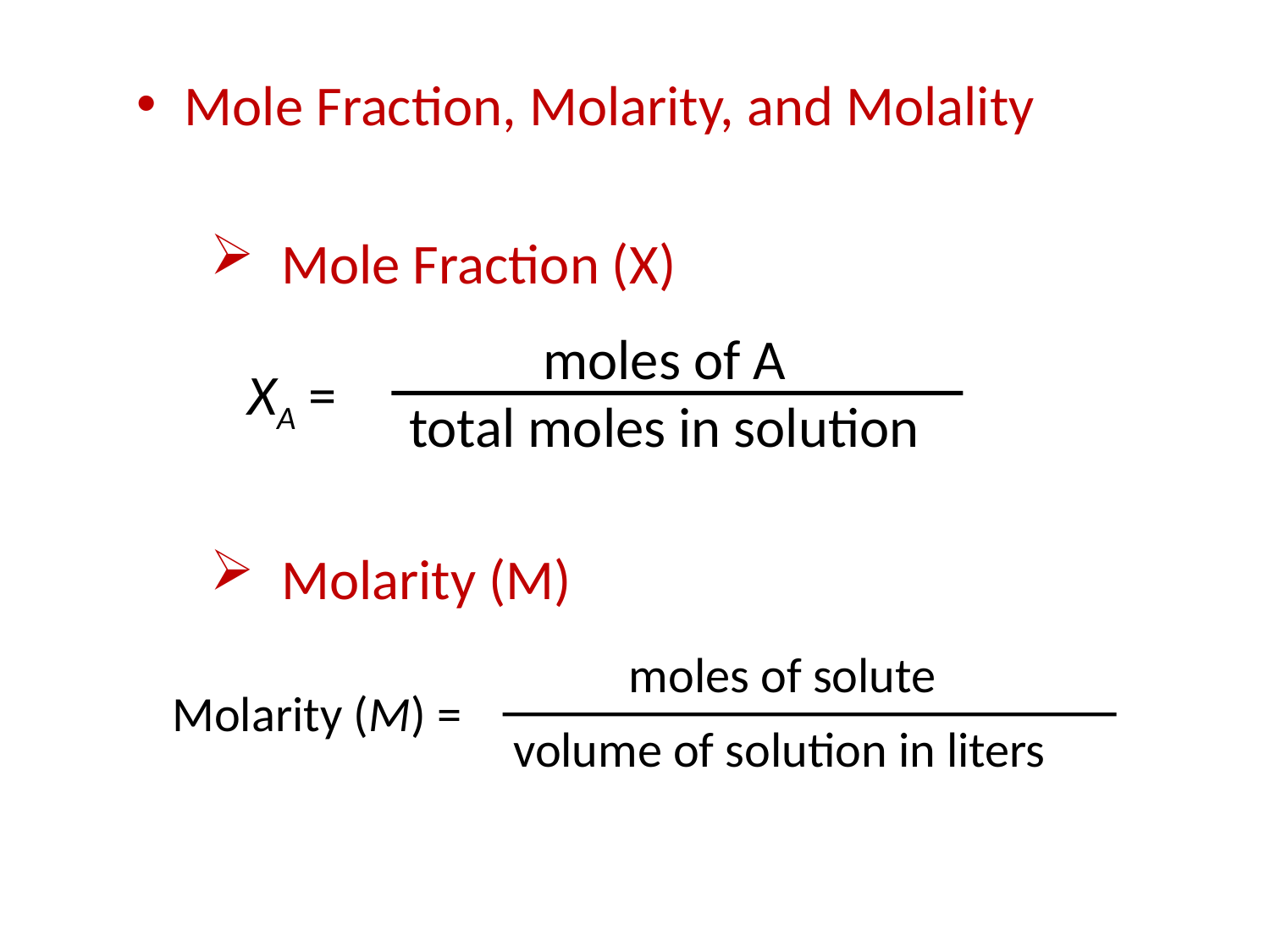

Mole Fraction, Molarity, and Molality

  Mole Fraction (X)

  Molarity (M)

moles of A
total moles in solution

XA =
moles of solute
volume of solution in liters

Molarity (M) =